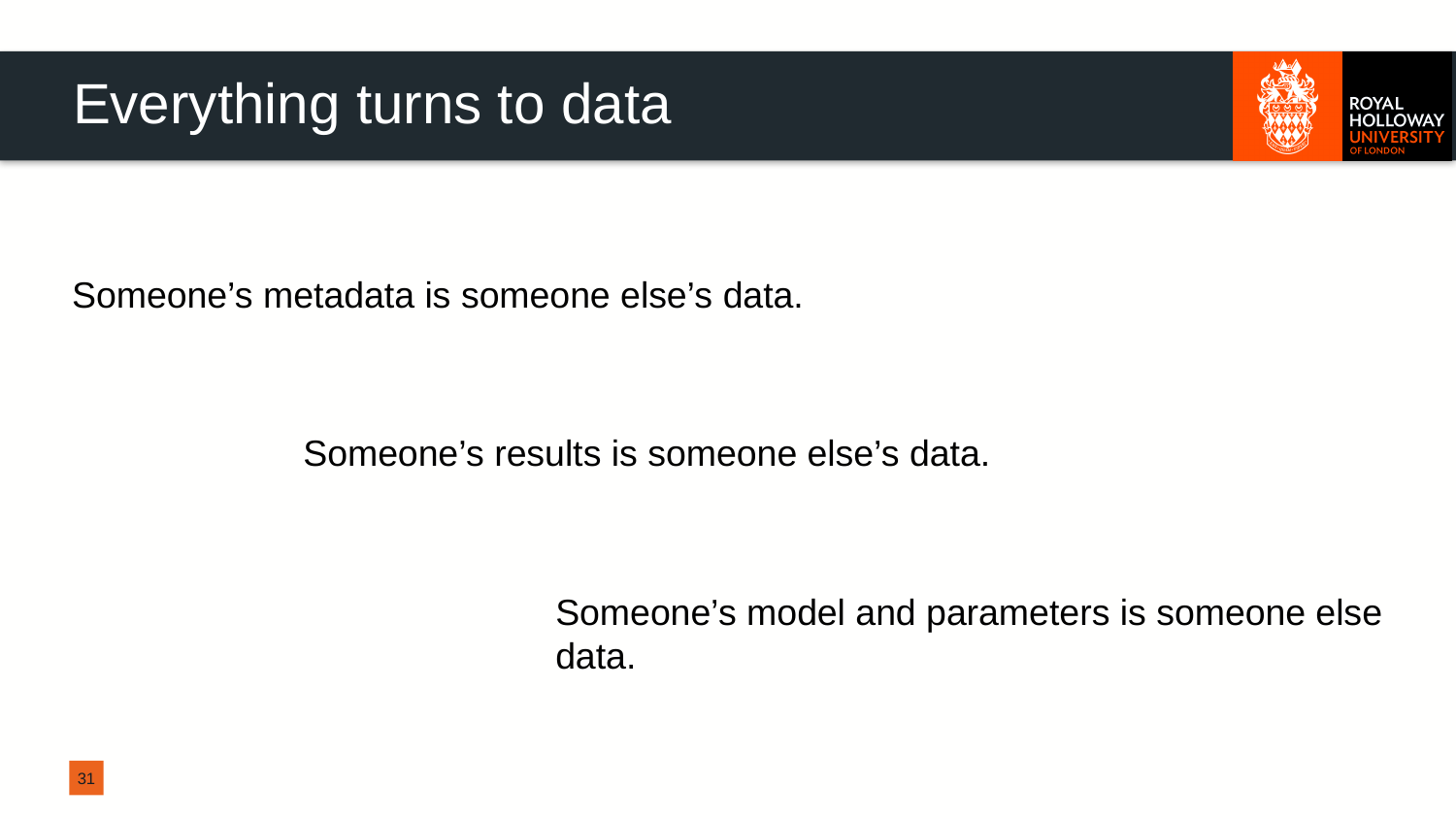

# Everything turns to data
Someone’s metadata is someone else’s data.
Someone’s results is someone else’s data.
Someone’s model and parameters is someone else data.
31